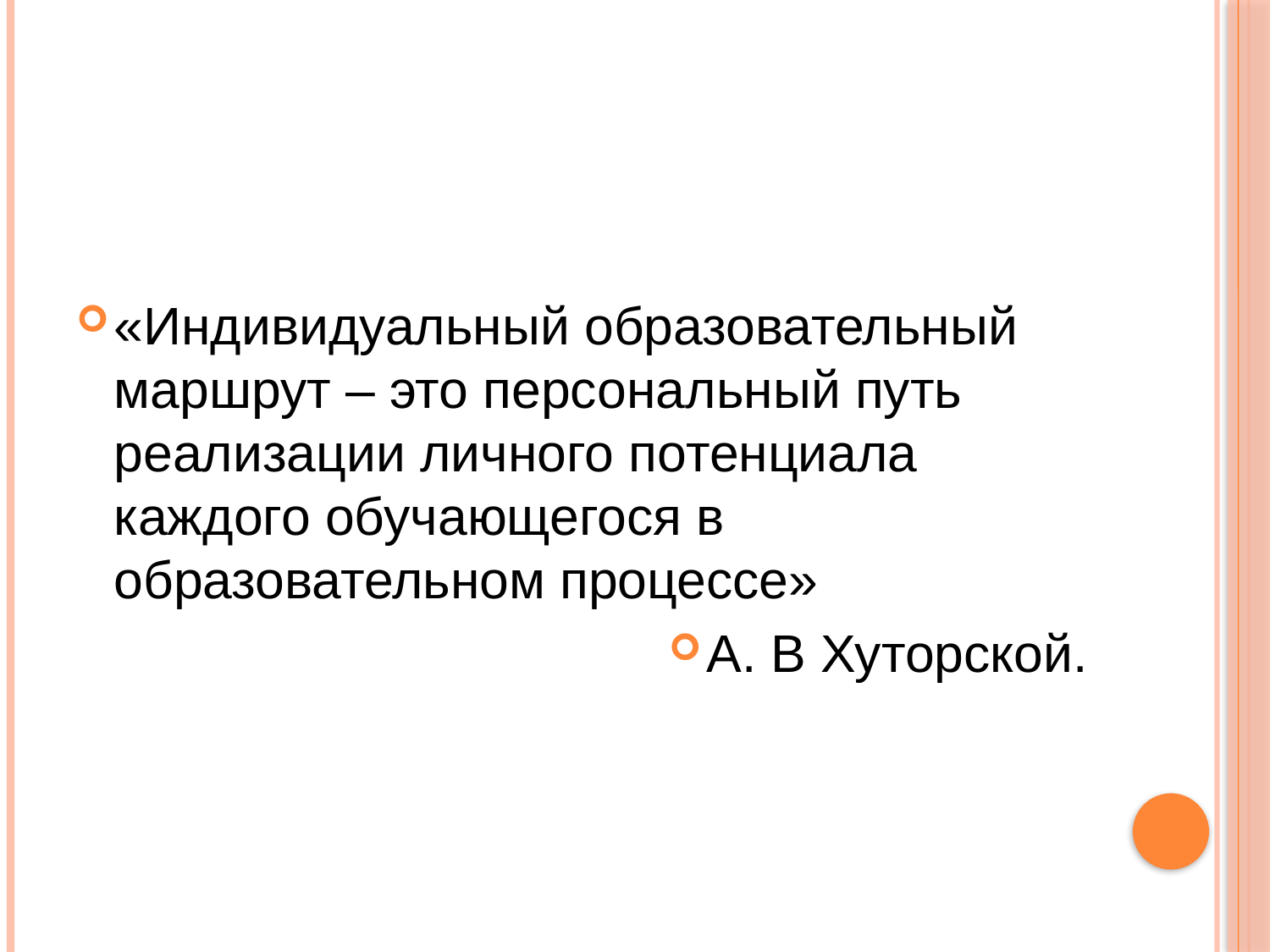

#
«Индивидуальный образовательный маршрут – это персональный путь реализации личного потенциала каждого обучающегося в образовательном процессе»
А. В Хуторской.